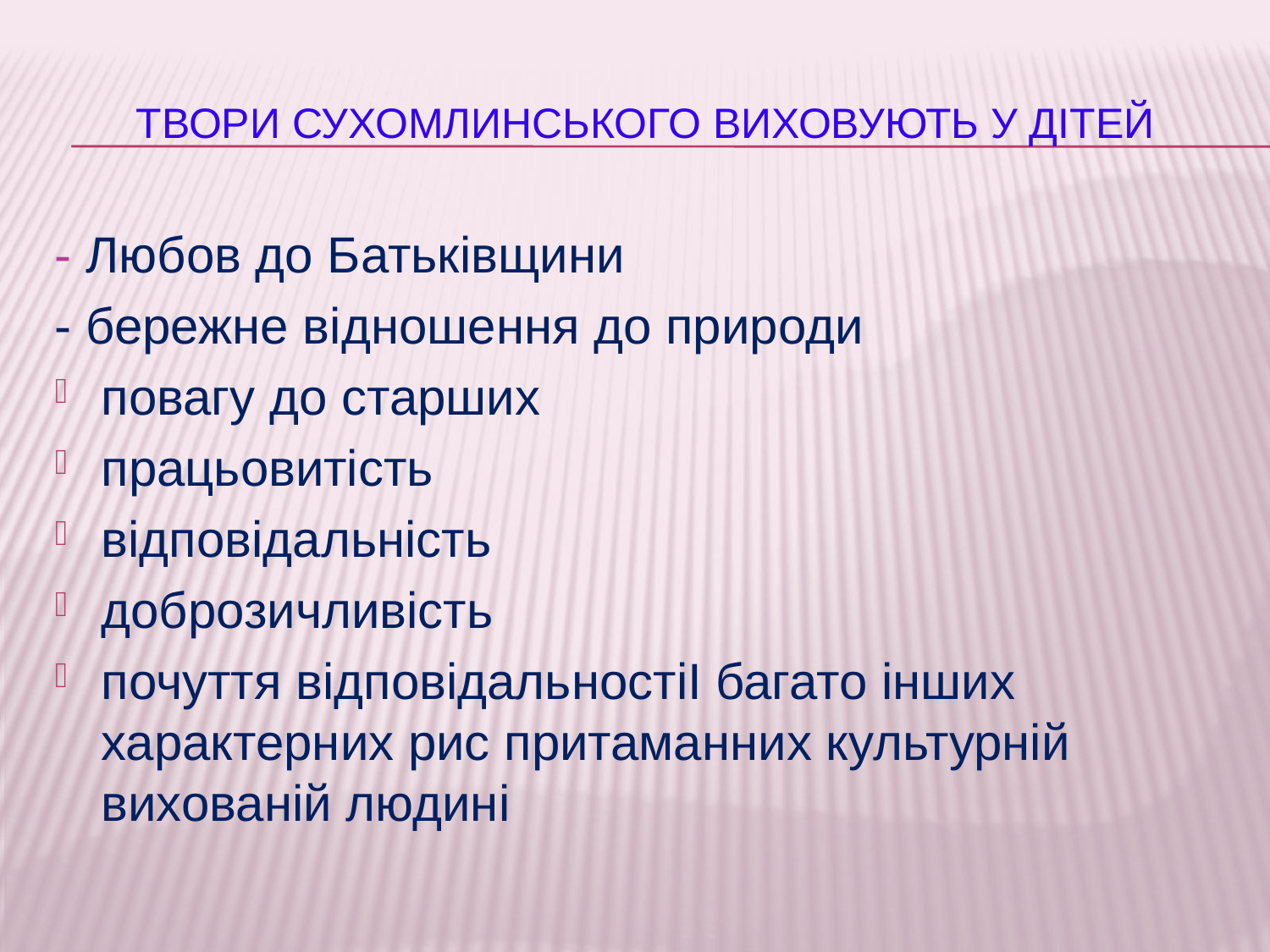

# Твори сухомлинського виховують у дітей
- Любов до Батьківщини
- бережне відношення до природи
повагу до старших
працьовитість
відповідальність
доброзичливість
почуття відповідальностіІ багато інших характерних рис притаманних культурній вихованій людині